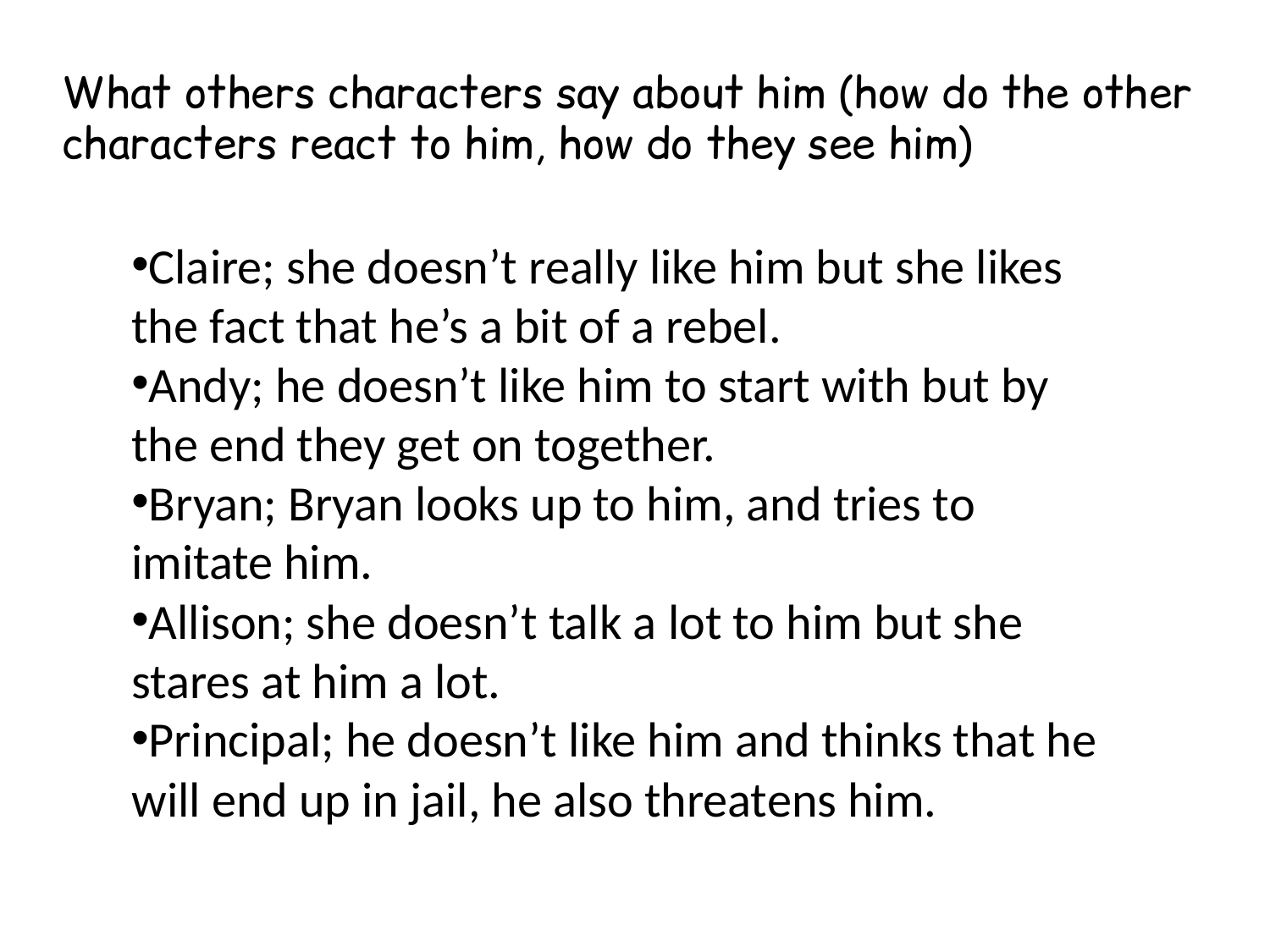

What others characters say about him (how do the other characters react to him, how do they see him)
Claire; she doesn’t really like him but she likes the fact that he’s a bit of a rebel.
Andy; he doesn’t like him to start with but by the end they get on together.
Bryan; Bryan looks up to him, and tries to imitate him.
Allison; she doesn’t talk a lot to him but she stares at him a lot.
Principal; he doesn’t like him and thinks that he will end up in jail, he also threatens him.